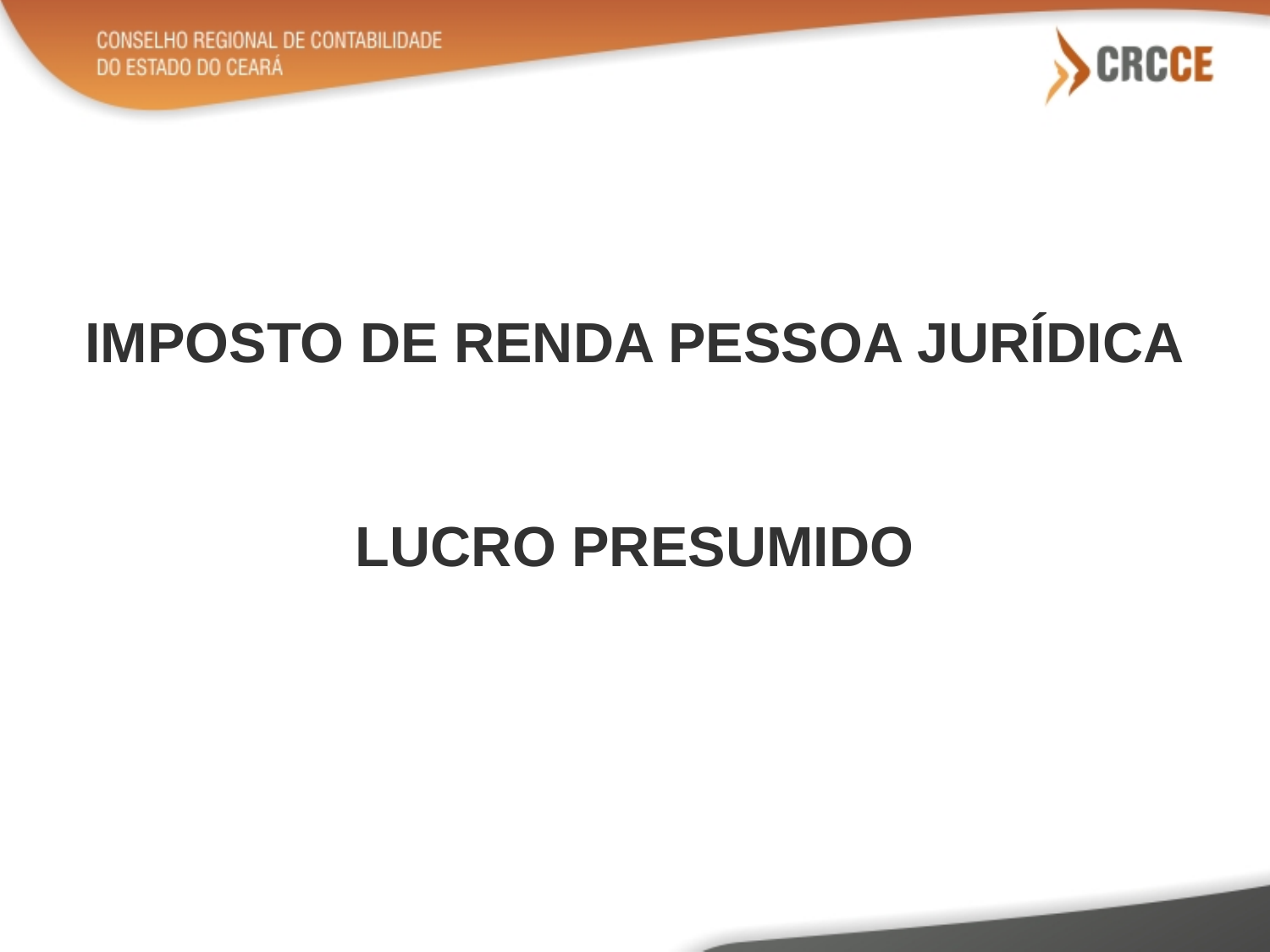

# IMPOSTO DE RENDA PESSOA JURÍDICA LUCRO PRESUMIDO